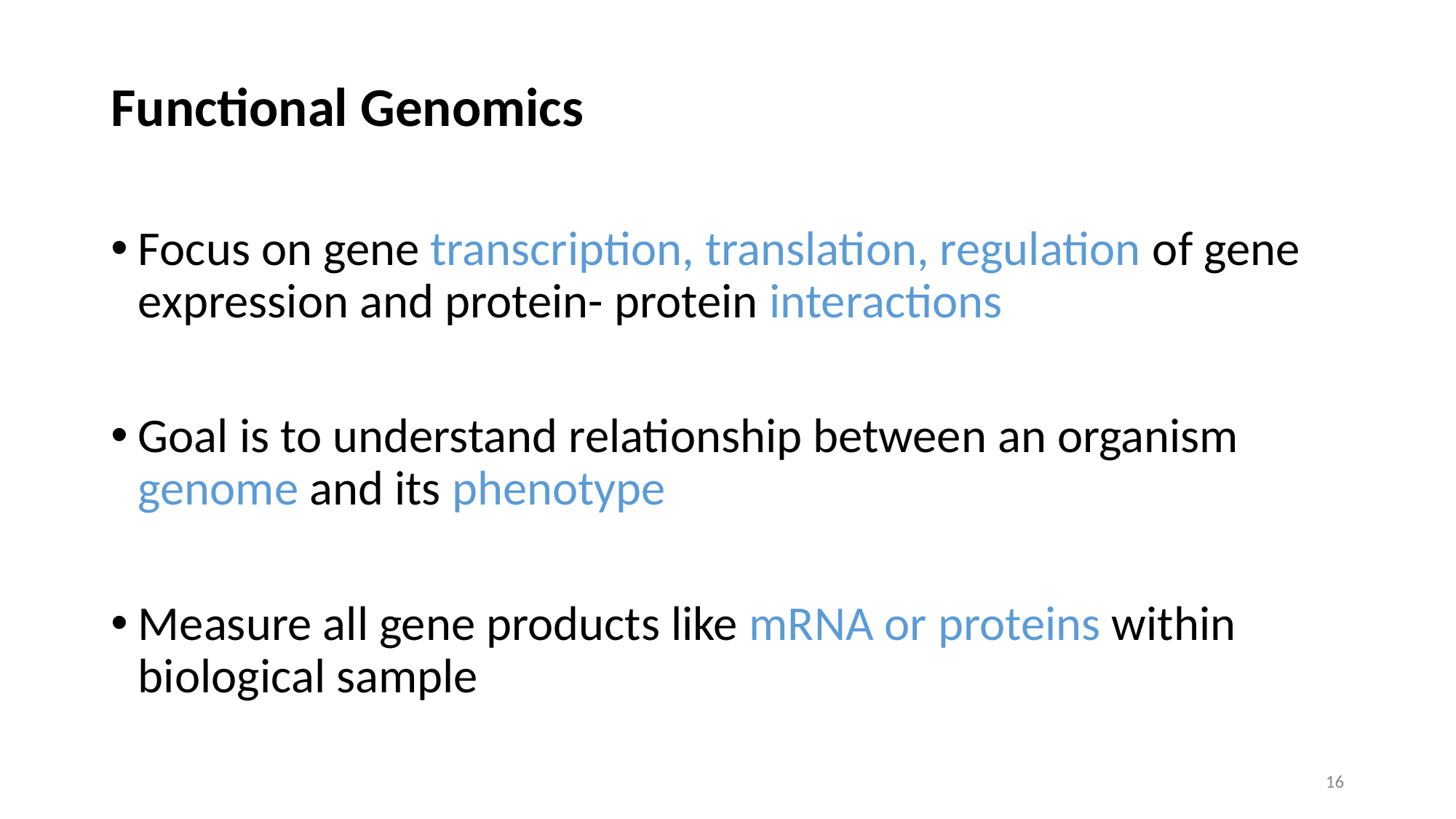

# Functional Genomics
Focus on gene transcription, translation, regulation of gene expression and protein- protein interactions

Goal is to understand relationship between an organism genome and its phenotype

Measure all gene products like mRNA or proteins within biological sample

16